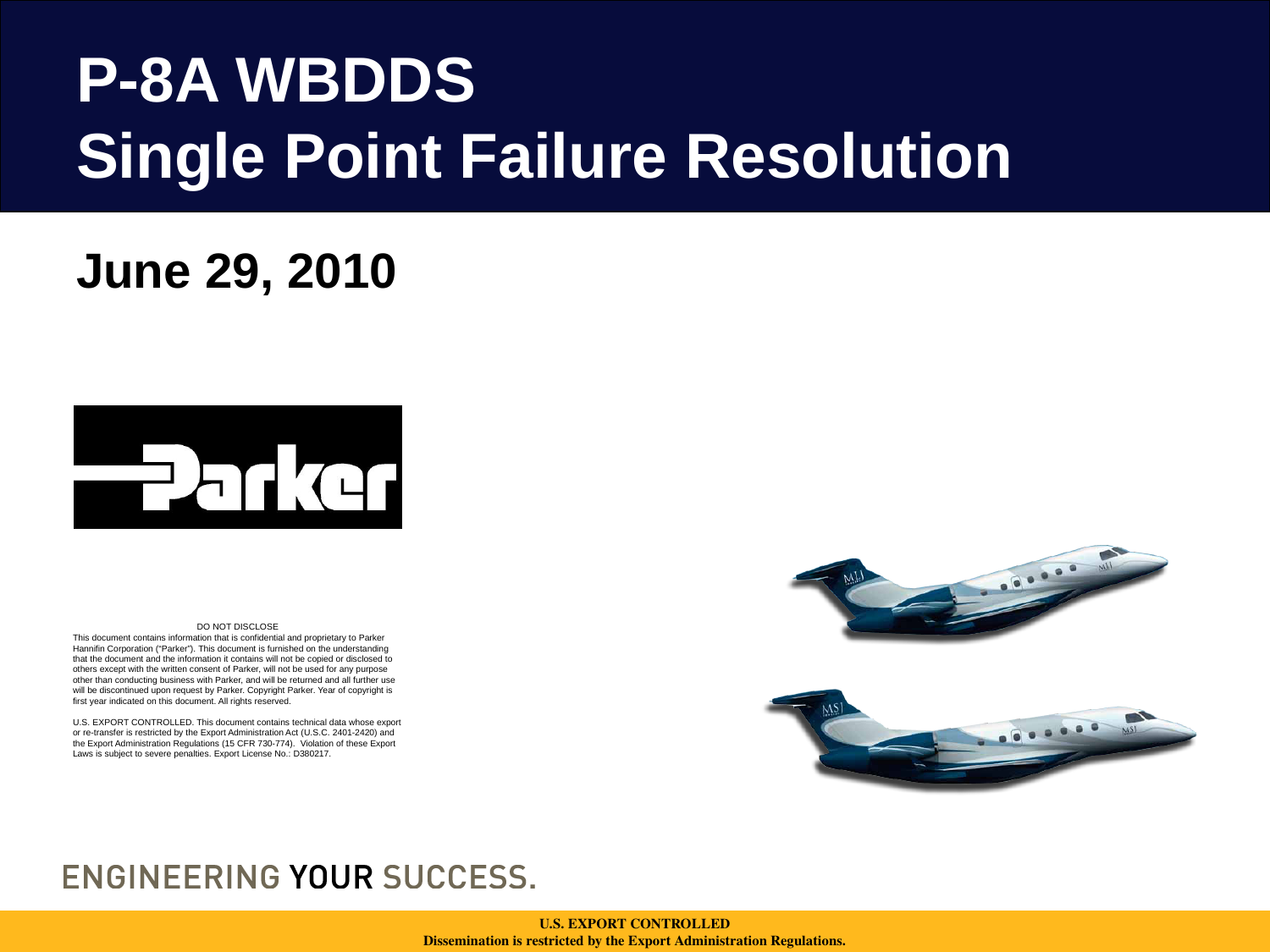

# P-8A WBDDS Single Point Failure Resolution
June 29, 2010